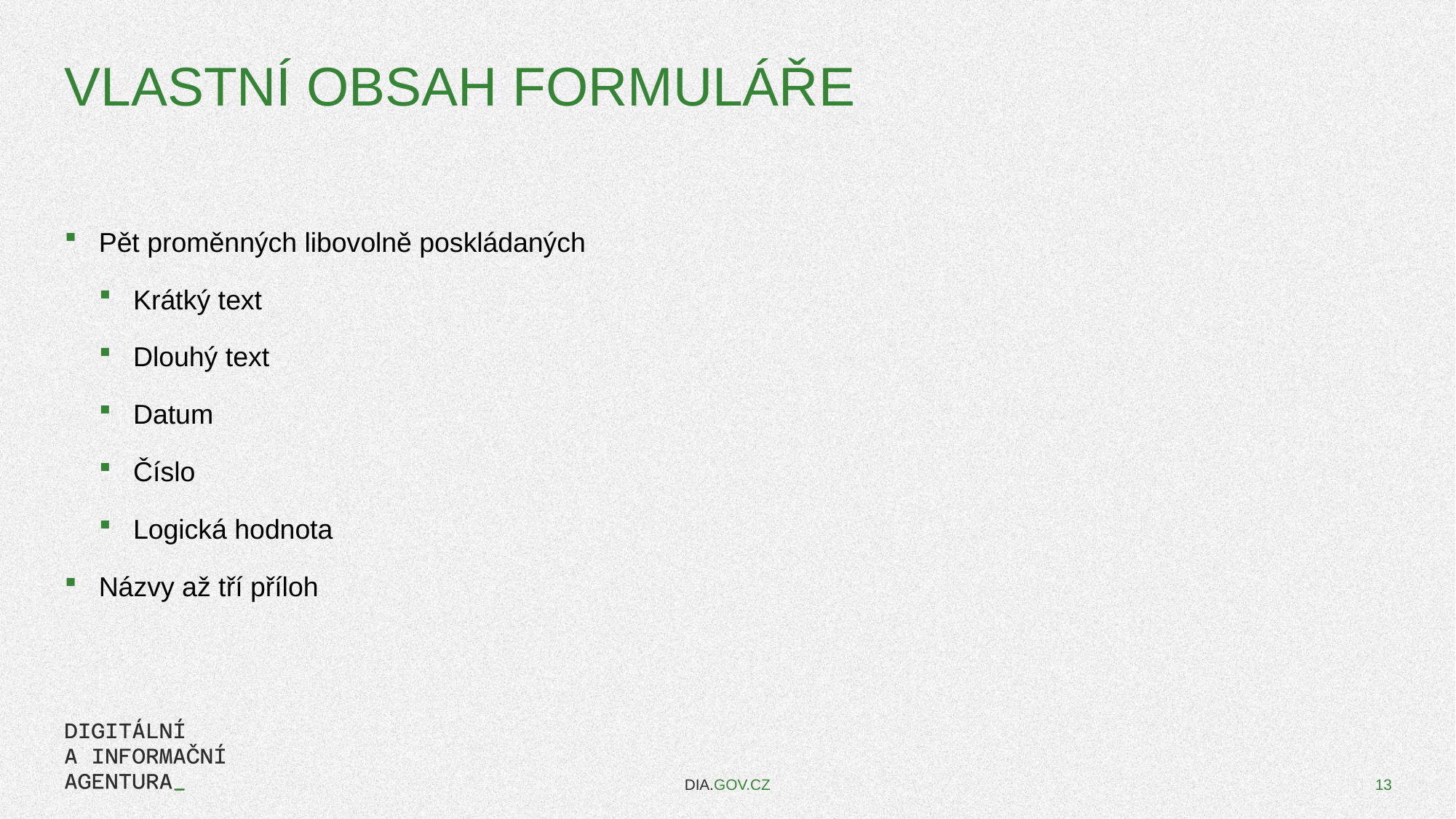

# Vlastní obsah formuláře
Pět proměnných libovolně poskládaných
Krátký text
Dlouhý text
Datum
Číslo
Logická hodnota
Názvy až tří příloh
DIA.GOV.CZ
13